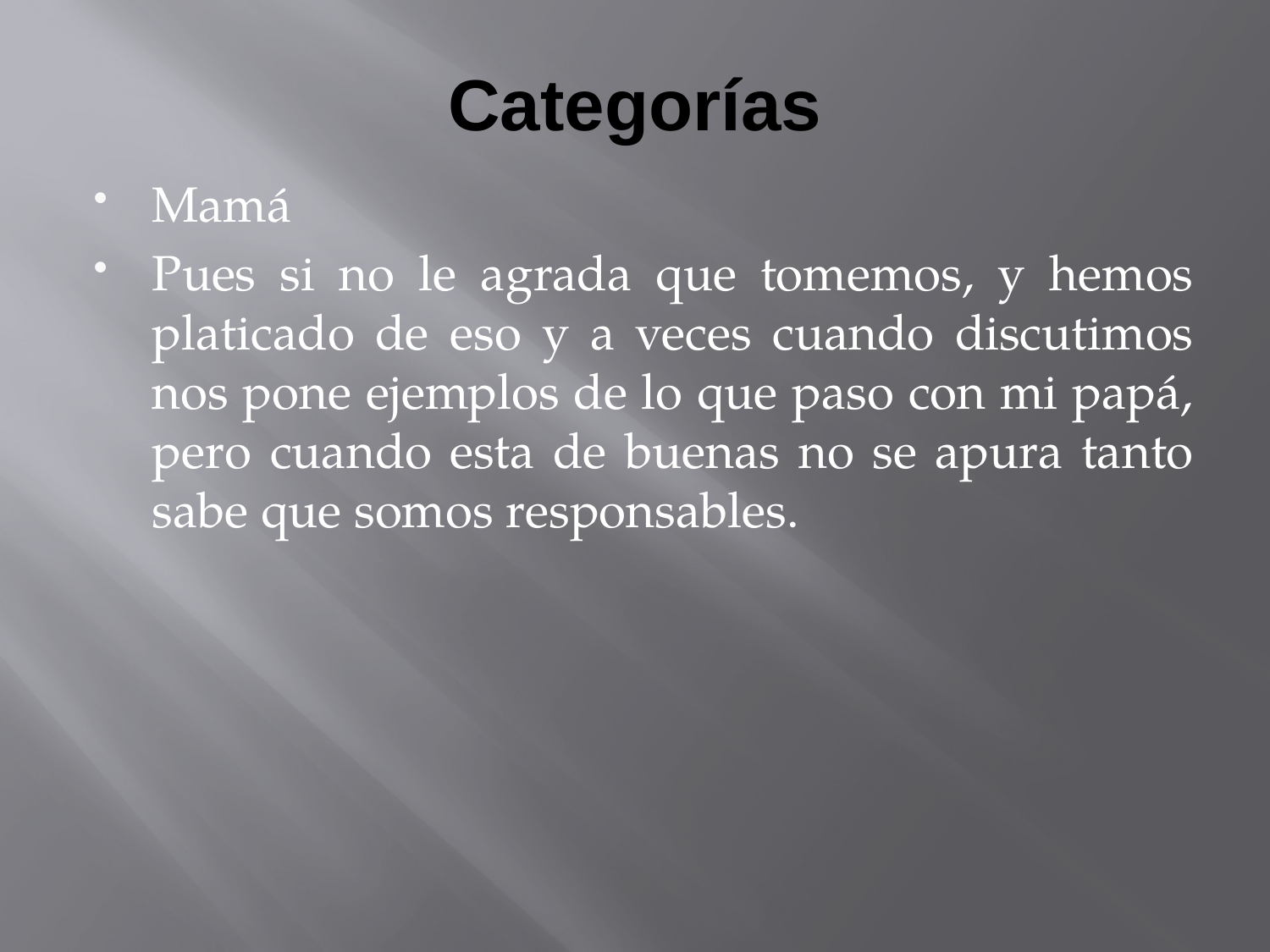

# Categorías
Mamá
Pues si no le agrada que tomemos, y hemos platicado de eso y a veces cuando discutimos nos pone ejemplos de lo que paso con mi papá, pero cuando esta de buenas no se apura tanto sabe que somos responsables.